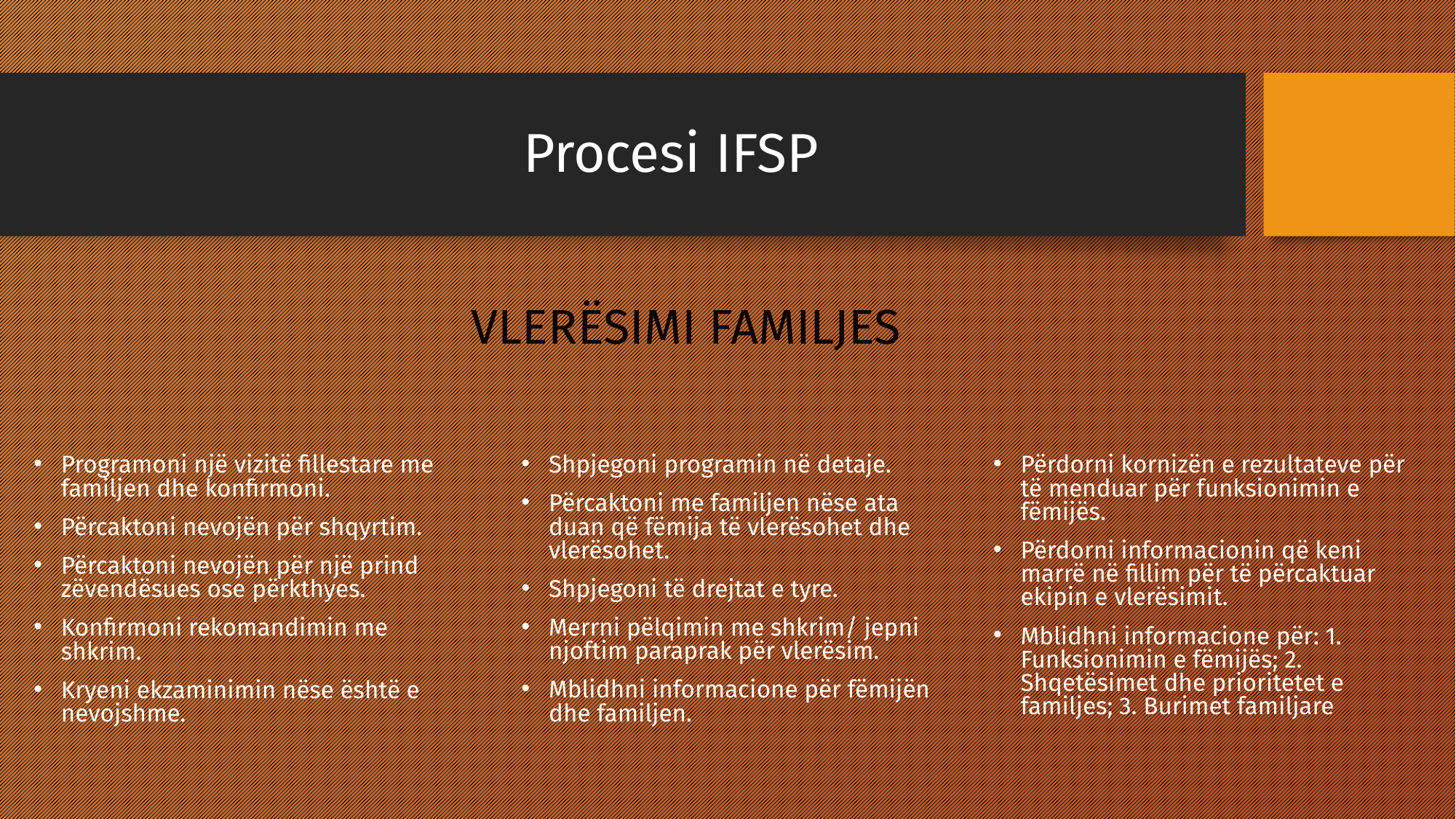

# Procesi IFSP
VLERËSIMI FAMILJES
Programoni një vizitë fillestare me familjen dhe konfirmoni.
Përcaktoni nevojën për shqyrtim.
Përcaktoni nevojën për një prind zëvendësues ose përkthyes.
Konfirmoni rekomandimin me shkrim.
Kryeni ekzaminimin nëse është e nevojshme.
Shpjegoni programin në detaje.
Përcaktoni me familjen nëse ata duan që fëmija të vlerësohet dhe vlerësohet.
Shpjegoni të drejtat e tyre.
Merrni pëlqimin me shkrim/ jepni njoftim paraprak për vlerësim.
Mblidhni informacione për fëmijën dhe familjen.
Përdorni kornizën e rezultateve për të menduar për funksionimin e fëmijës.
Përdorni informacionin që keni marrë në fillim për të përcaktuar ekipin e vlerësimit.
Mblidhni informacione për: 1. Funksionimin e fëmijës; 2. Shqetësimet dhe prioritetet e familjes; 3. Burimet familjare